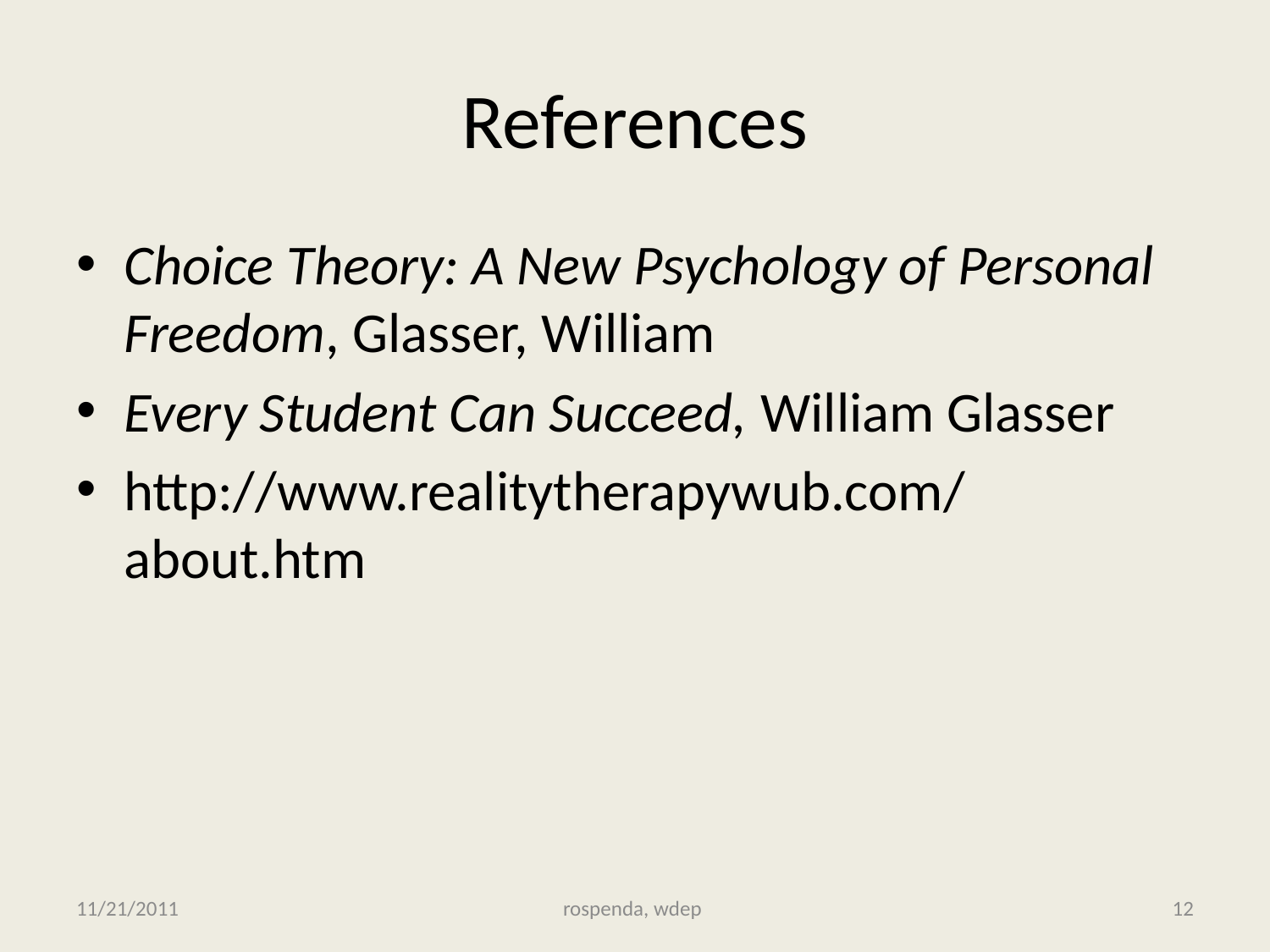

# References
Choice Theory: A New Psychology of Personal Freedom, Glasser, William
Every Student Can Succeed, William Glasser
http://www.realitytherapywub.com/about.htm
11/21/2011
rospenda, wdep
12